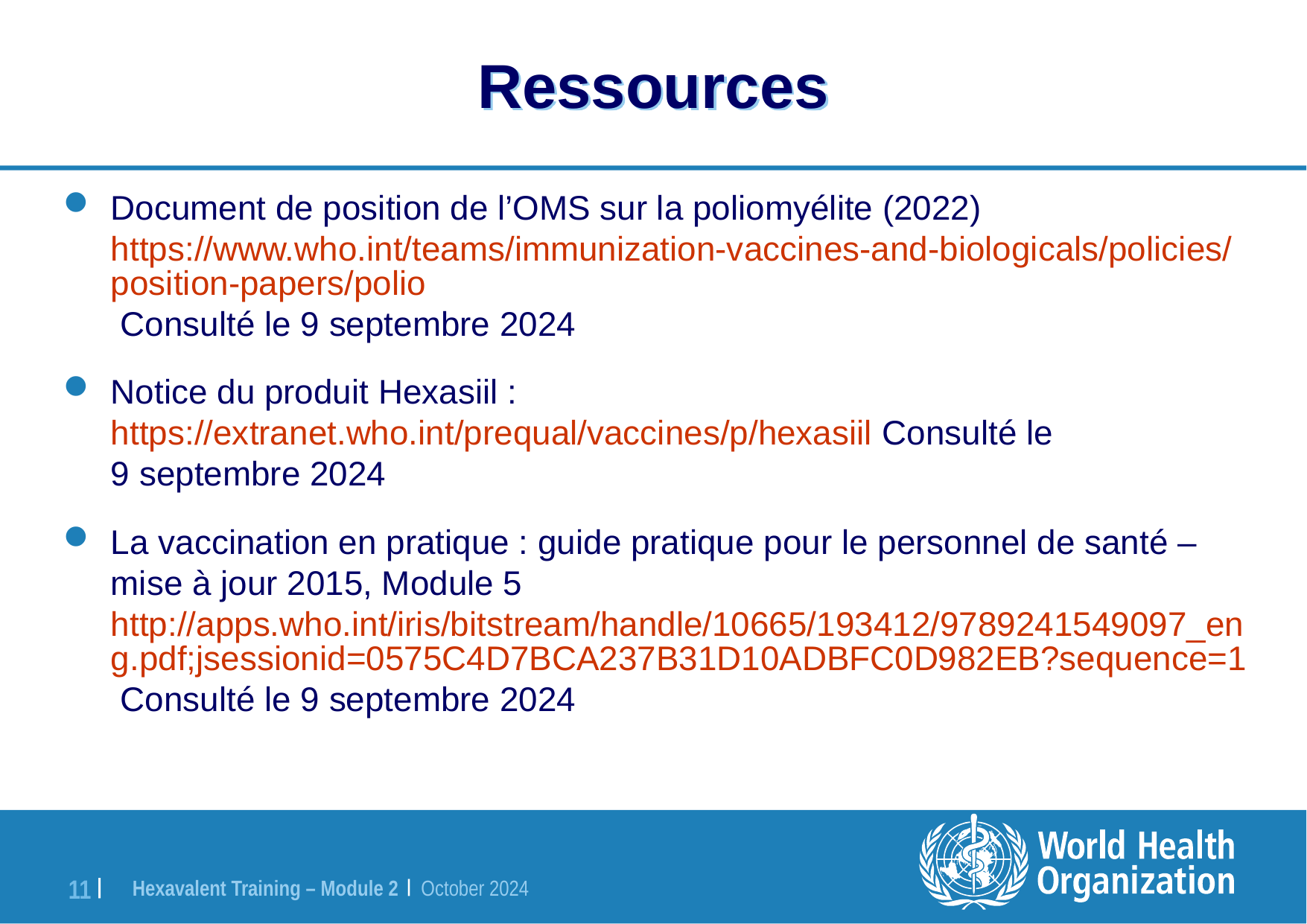

# Ressources
Document de position de l’OMS sur la poliomyélite (2022) https://www.who.int/teams/immunization-vaccines-and-biologicals/policies/position-papers/polio Consulté le 9 septembre 2024
Notice du produit Hexasiil : https://extranet.who.int/prequal/vaccines/p/hexasiil Consulté le 9 septembre 2024
La vaccination en pratique : guide pratique pour le personnel de santé – mise à jour 2015, Module 5 http://apps.who.int/iris/bitstream/handle/10665/193412/9789241549097_eng.pdf;jsessionid=0575C4D7BCA237B31D10ADBFC0D982EB?sequence=1 Consulté le 9 septembre 2024